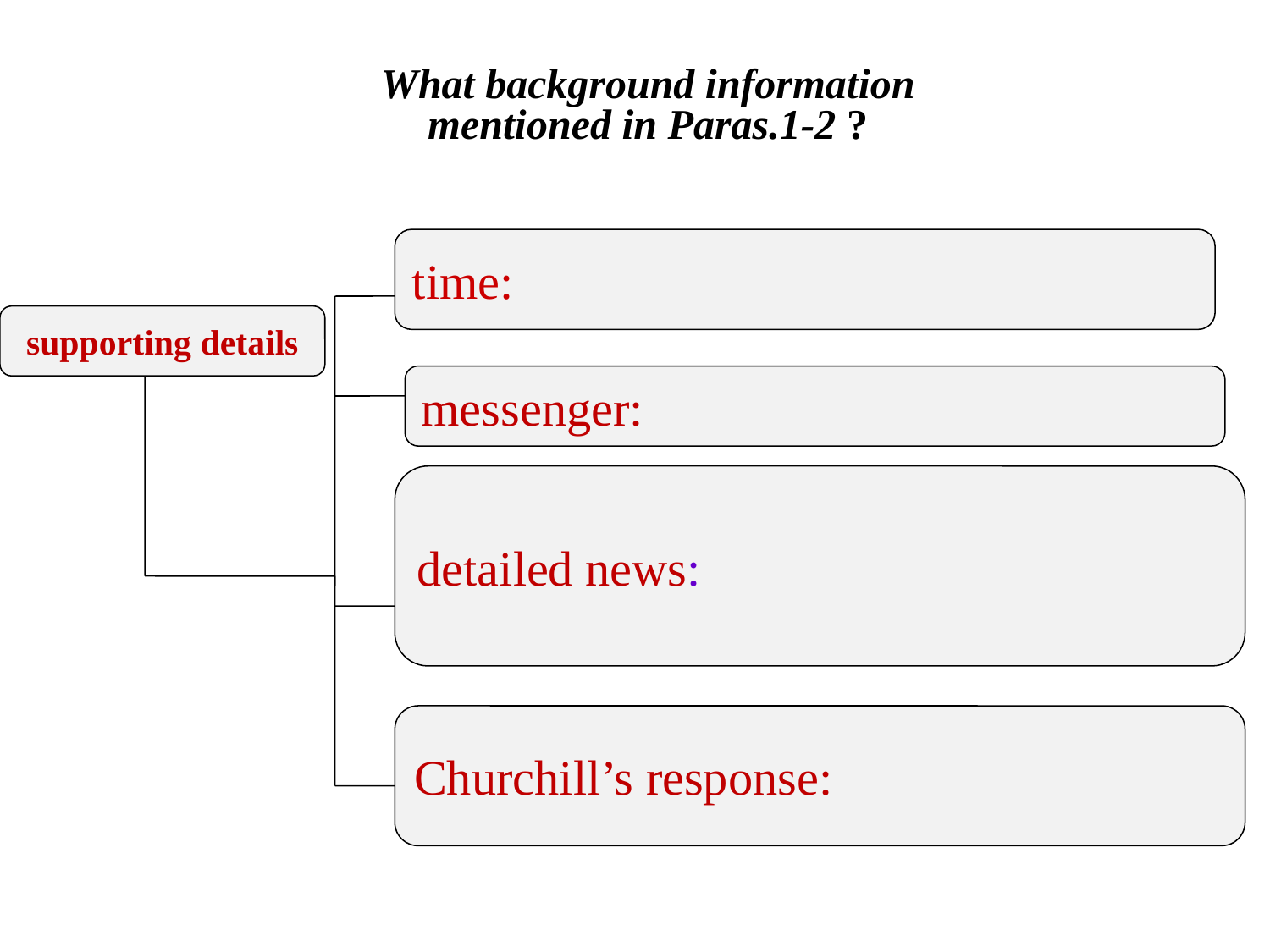

# What background information mentioned in Paras.1-2 ?
time:

supporting details
messenger:

detailed news:

Churchill’s response: